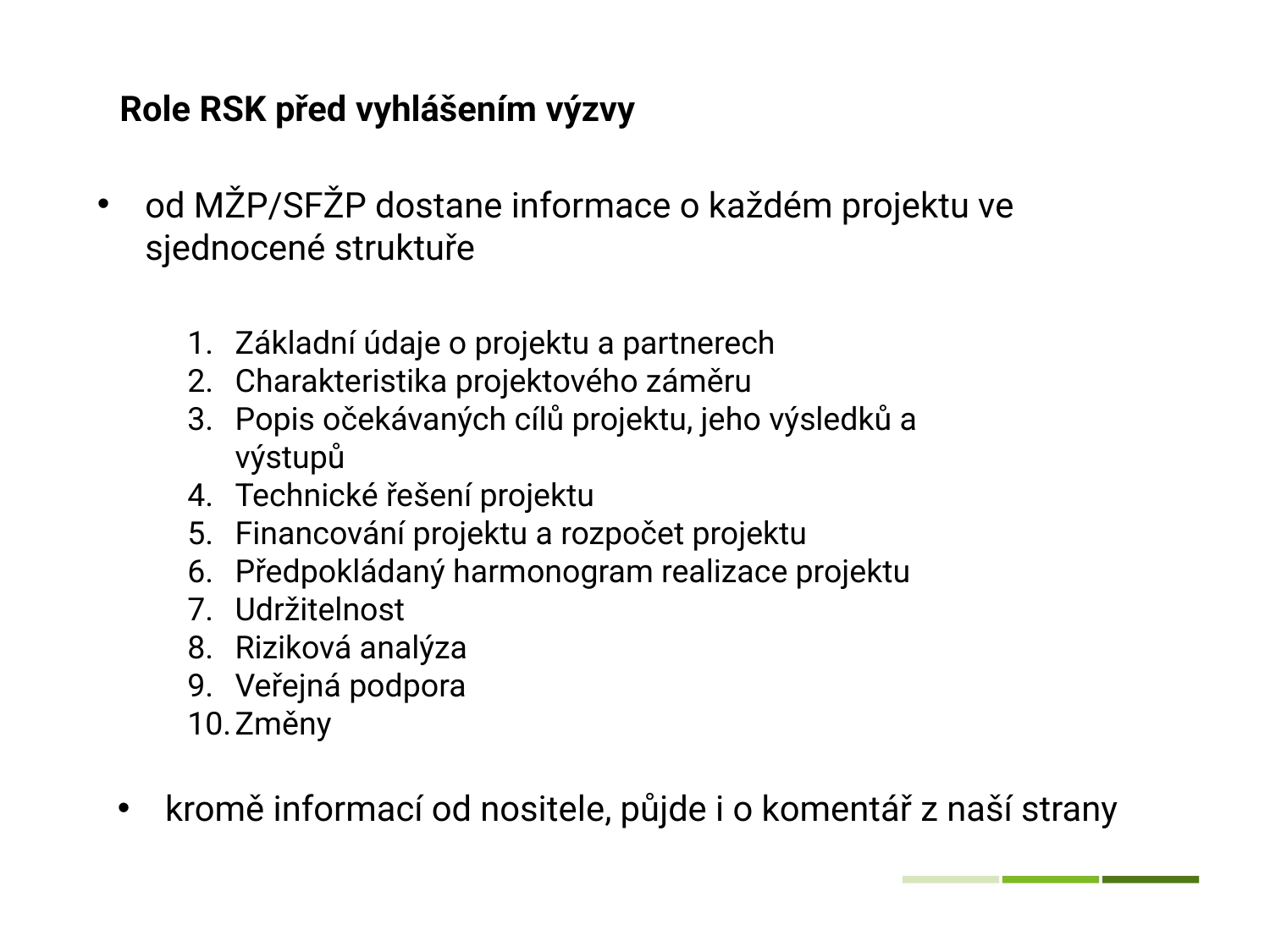

Role RSK před vyhlášením výzvy
od MŽP/SFŽP dostane informace o každém projektu ve sjednocené struktuře

Základní údaje o projektu a partnerech
Charakteristika projektového záměru
Popis očekávaných cílů projektu, jeho výsledků a výstupů
Technické řešení projektu
Financování projektu a rozpočet projektu
Předpokládaný harmonogram realizace projektu
Udržitelnost
Riziková analýza
Veřejná podpora
Změny

kromě informací od nositele, půjde i o komentář z naší strany